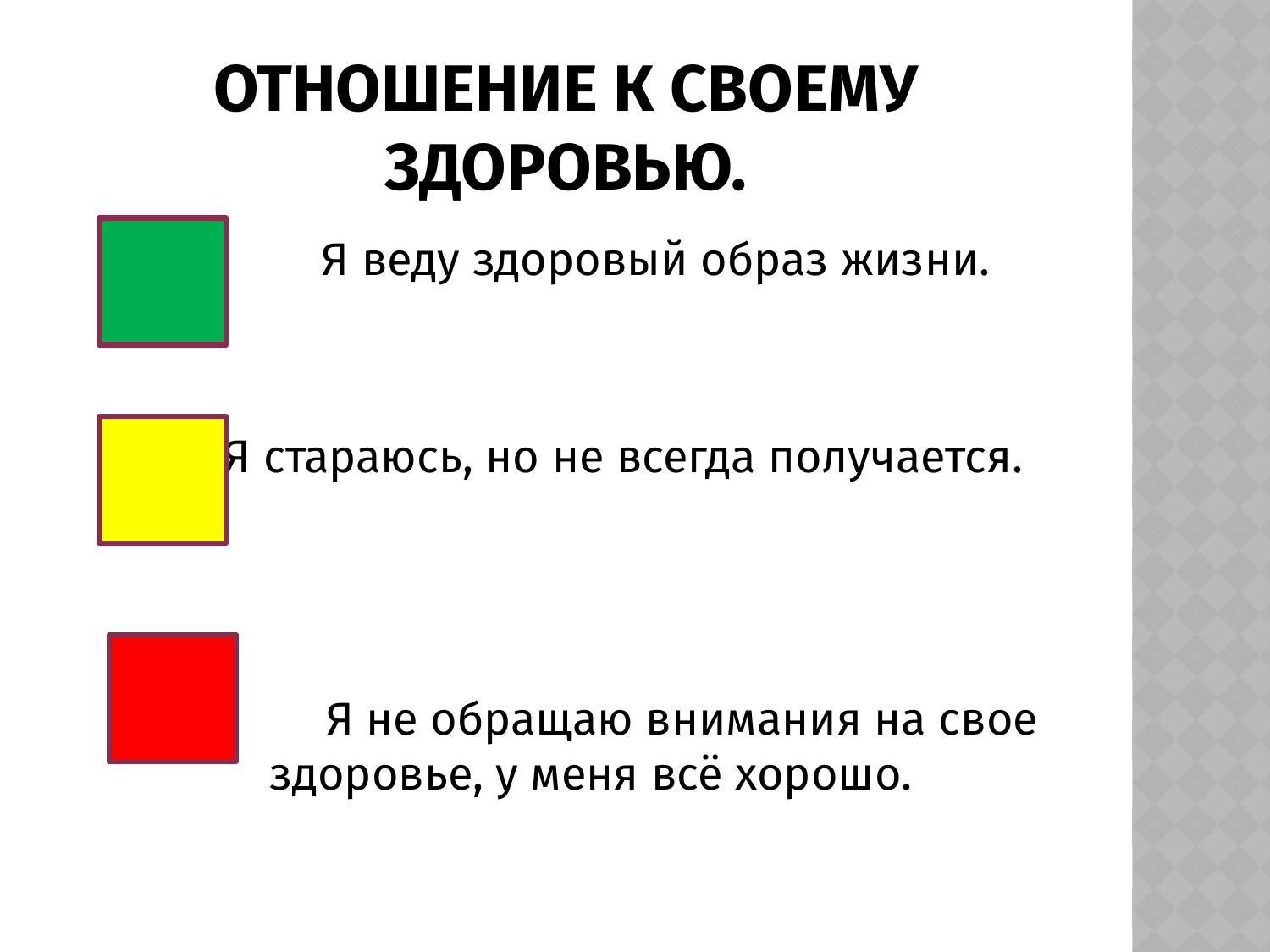

# Отношение к своему здоровью.

                    Я веду здоровый образ жизни.

            Я стараюсь, но не всегда получается.

                    Я не обращаю внимания на свое   здоровье, у меня всё хорошо.